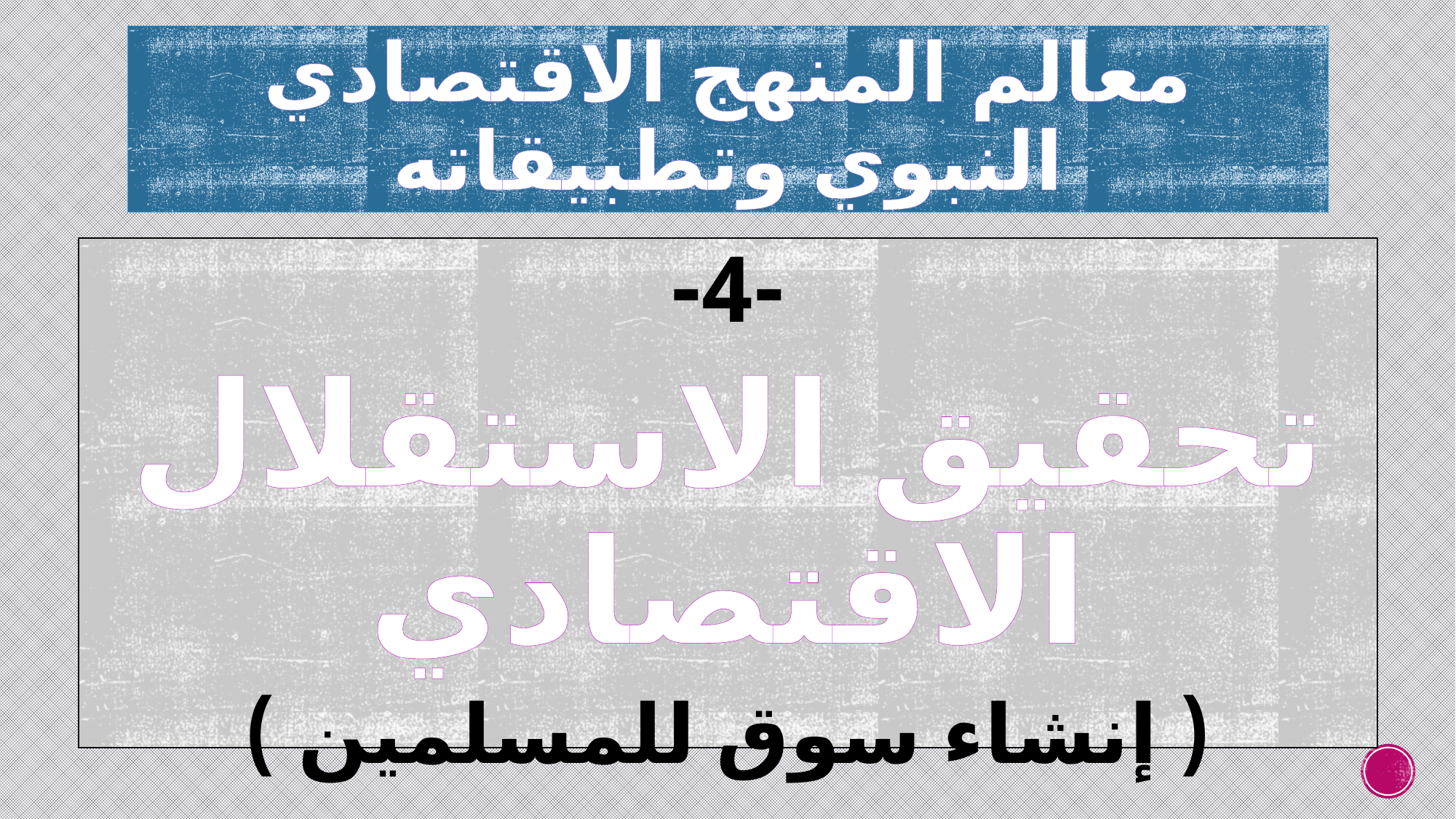

# معالم المنهج الاقتصادي النبوي وتطبيقاته
-4-
تحقيق الاستقلال الاقتصادي
( إنشاء سوق للمسلمين )